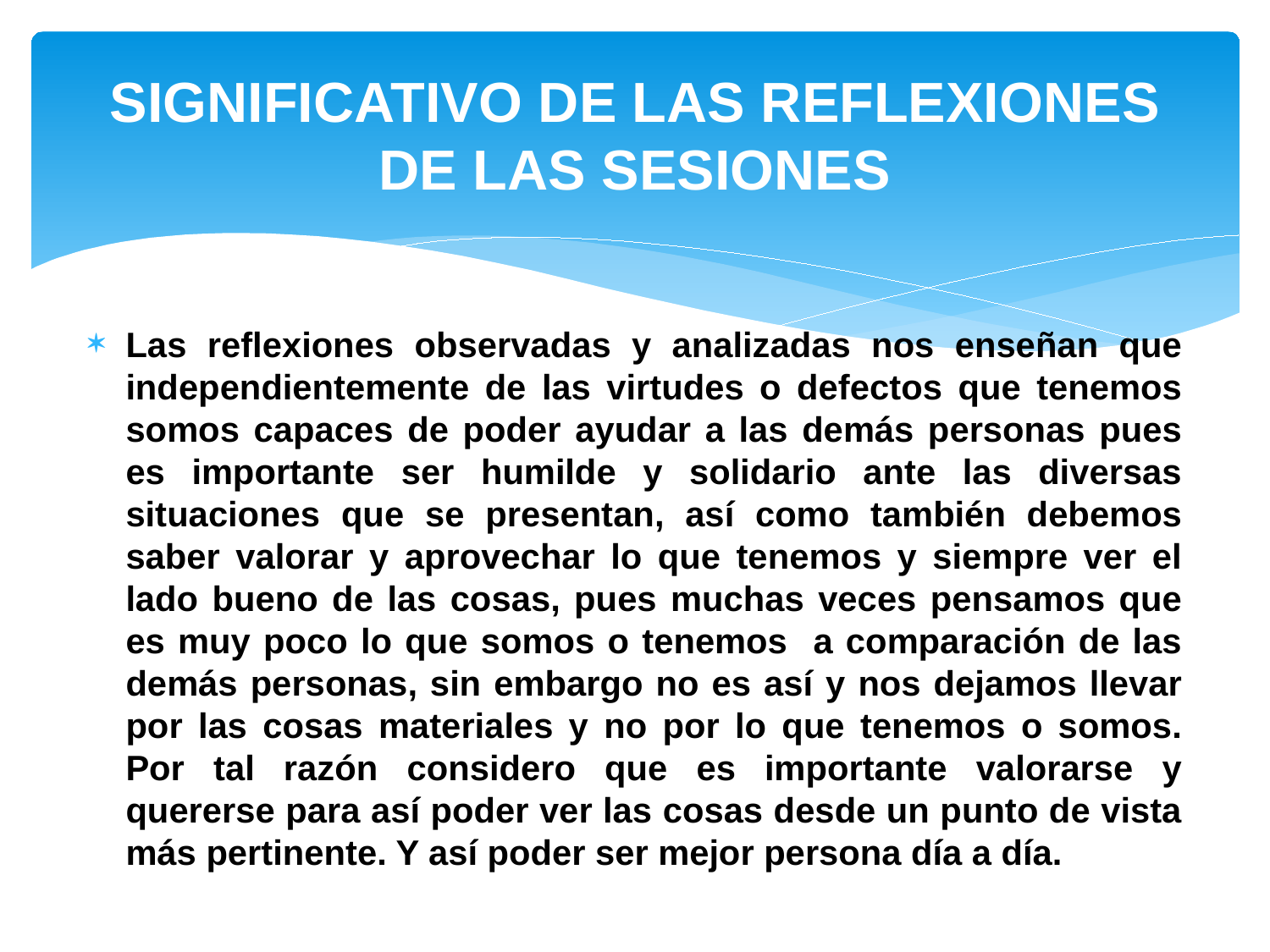

# SIGNIFICATIVO DE LAS REFLEXIONES DE LAS SESIONES
Las reflexiones observadas y analizadas nos enseñan que independientemente de las virtudes o defectos que tenemos somos capaces de poder ayudar a las demás personas pues es importante ser humilde y solidario ante las diversas situaciones que se presentan, así como también debemos saber valorar y aprovechar lo que tenemos y siempre ver el lado bueno de las cosas, pues muchas veces pensamos que es muy poco lo que somos o tenemos  a comparación de las demás personas, sin embargo no es así y nos dejamos llevar por las cosas materiales y no por lo que tenemos o somos. Por tal razón considero que es importante valorarse y quererse para así poder ver las cosas desde un punto de vista más pertinente. Y así poder ser mejor persona día a día.